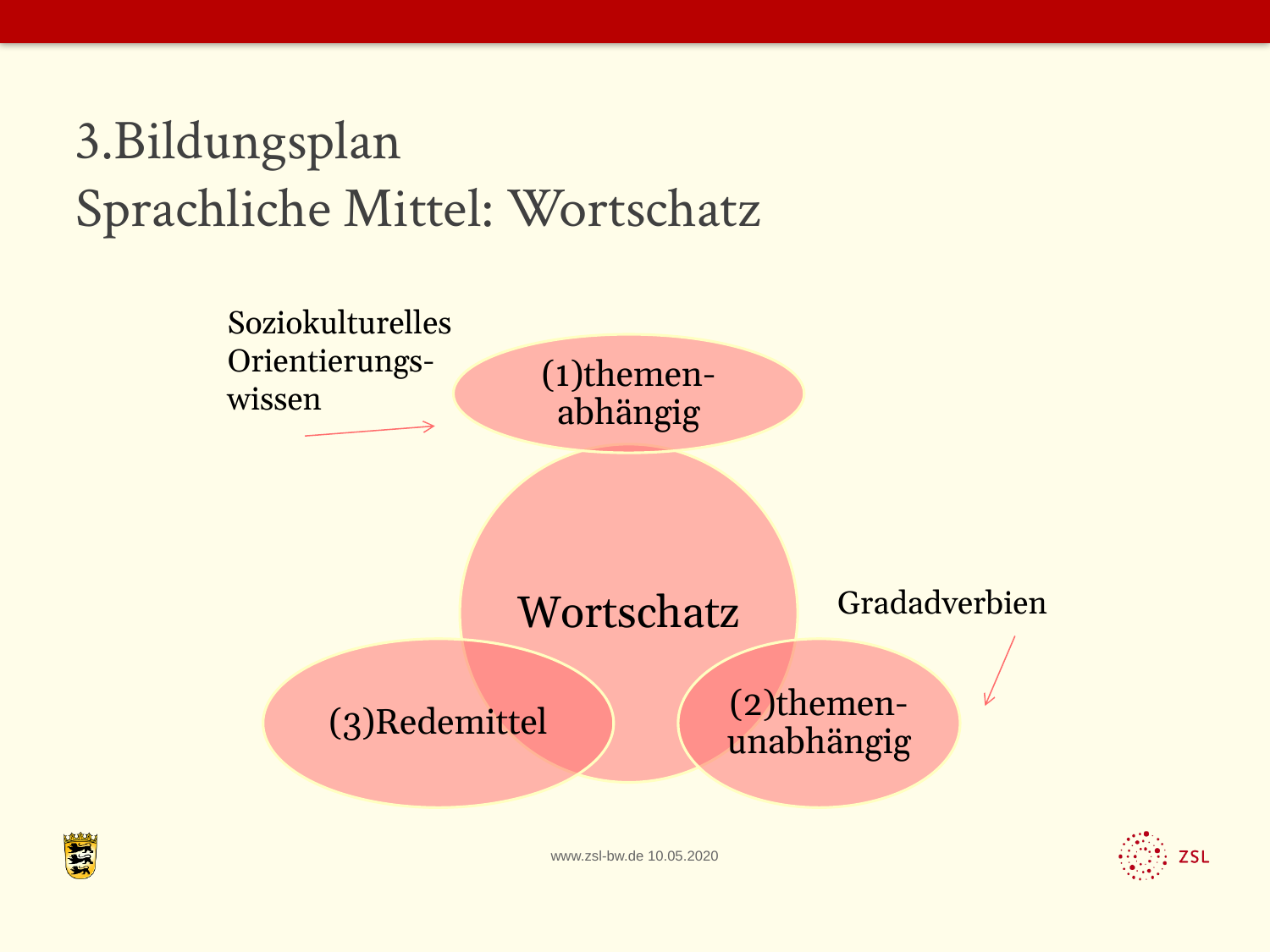

# 3.Bildungsplan Sprachliche Mittel: Wortschatz

Wortschatz
(1)themen-
abhängig
(2)themen-
unabhängig
(3)Redemittel
Soziokulturelles
Orientierungs-wissen
Gradadverbien